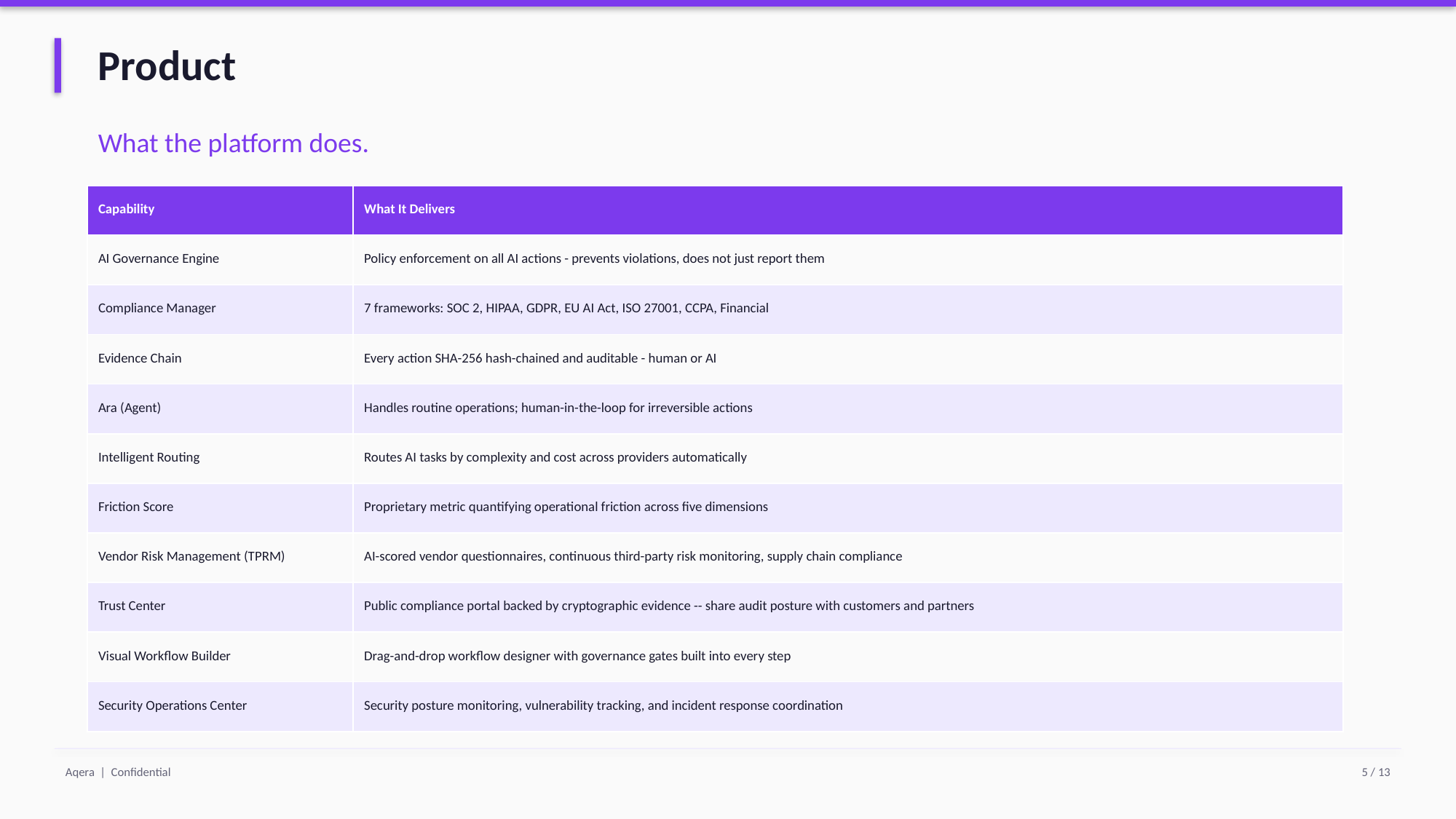

Product

What the platform does.
| Capability | What It Delivers |
| --- | --- |
| AI Governance Engine | Policy enforcement on all AI actions - prevents violations, does not just report them |
| Compliance Manager | 7 frameworks: SOC 2, HIPAA, GDPR, EU AI Act, ISO 27001, CCPA, Financial |
| Evidence Chain | Every action SHA-256 hash-chained and auditable - human or AI |
| Ara (Agent) | Handles routine operations; human-in-the-loop for irreversible actions |
| Intelligent Routing | Routes AI tasks by complexity and cost across providers automatically |
| Friction Score | Proprietary metric quantifying operational friction across five dimensions |
| Vendor Risk Management (TPRM) | AI-scored vendor questionnaires, continuous third-party risk monitoring, supply chain compliance |
| Trust Center | Public compliance portal backed by cryptographic evidence -- share audit posture with customers and partners |
| Visual Workflow Builder | Drag-and-drop workflow designer with governance gates built into every step |
| Security Operations Center | Security posture monitoring, vulnerability tracking, and incident response coordination |

Aqera  |  Confidential
5 / 13